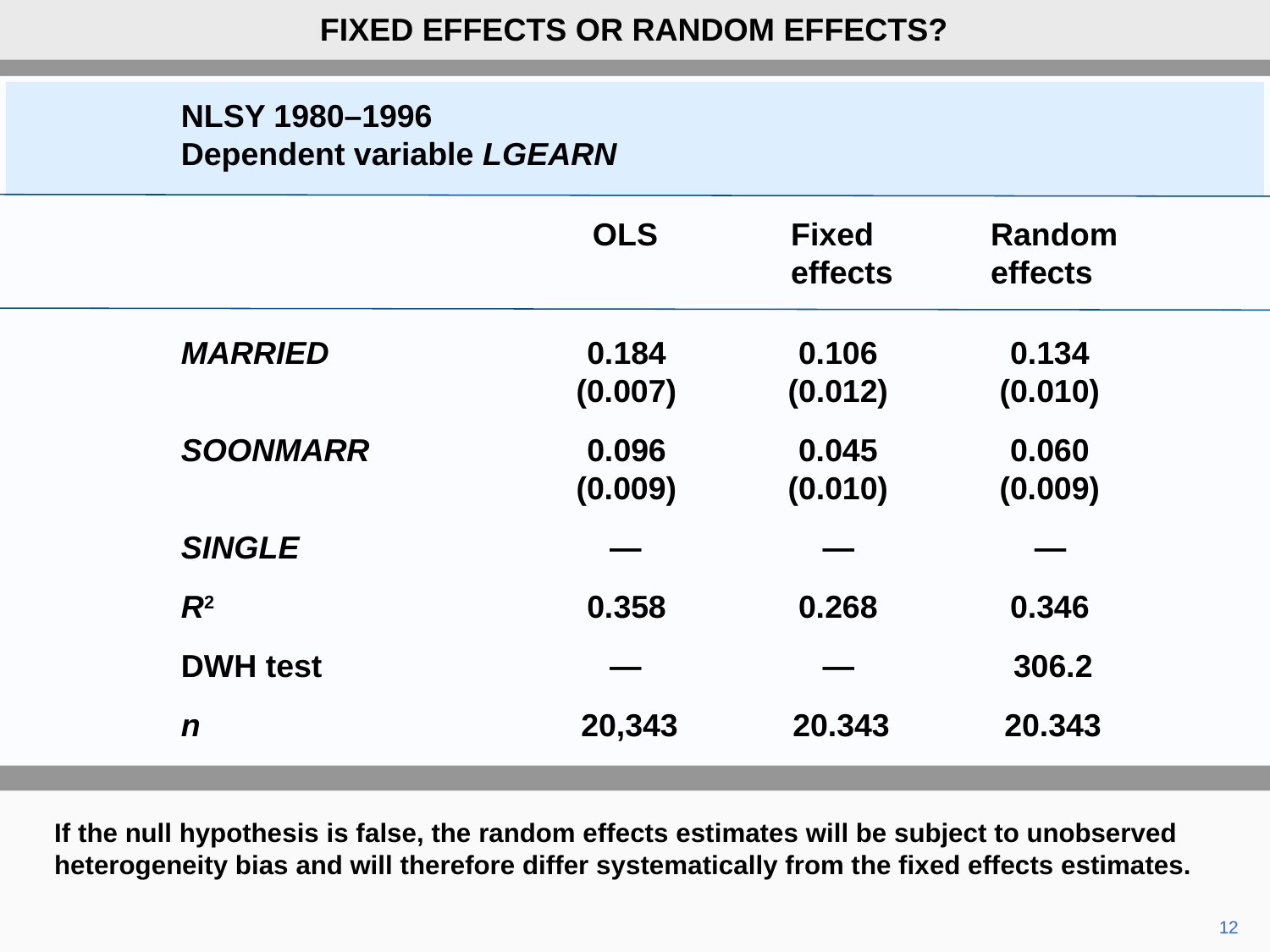

FIXED EFFECTS OR RANDOM EFFECTS?

NLSY 1980–1996
Dependent variable LGEARN
	OLS	Fixed	Random
		effects	effects
MARRIED	0.184	0.106	0.134
	(0.007)	(0.012)	(0.010)
SOONMARR	0.096	0.045	0.060
	(0.009)	(0.010)	(0.009)
SINGLE	—	—	—
R2	0.358	0.268	0.346
DWH test	—	—	306.2
n	20,343	20.343	20.343

If the null hypothesis is false, the random effects estimates will be subject to unobserved heterogeneity bias and will therefore differ systematically from the fixed effects estimates.
12